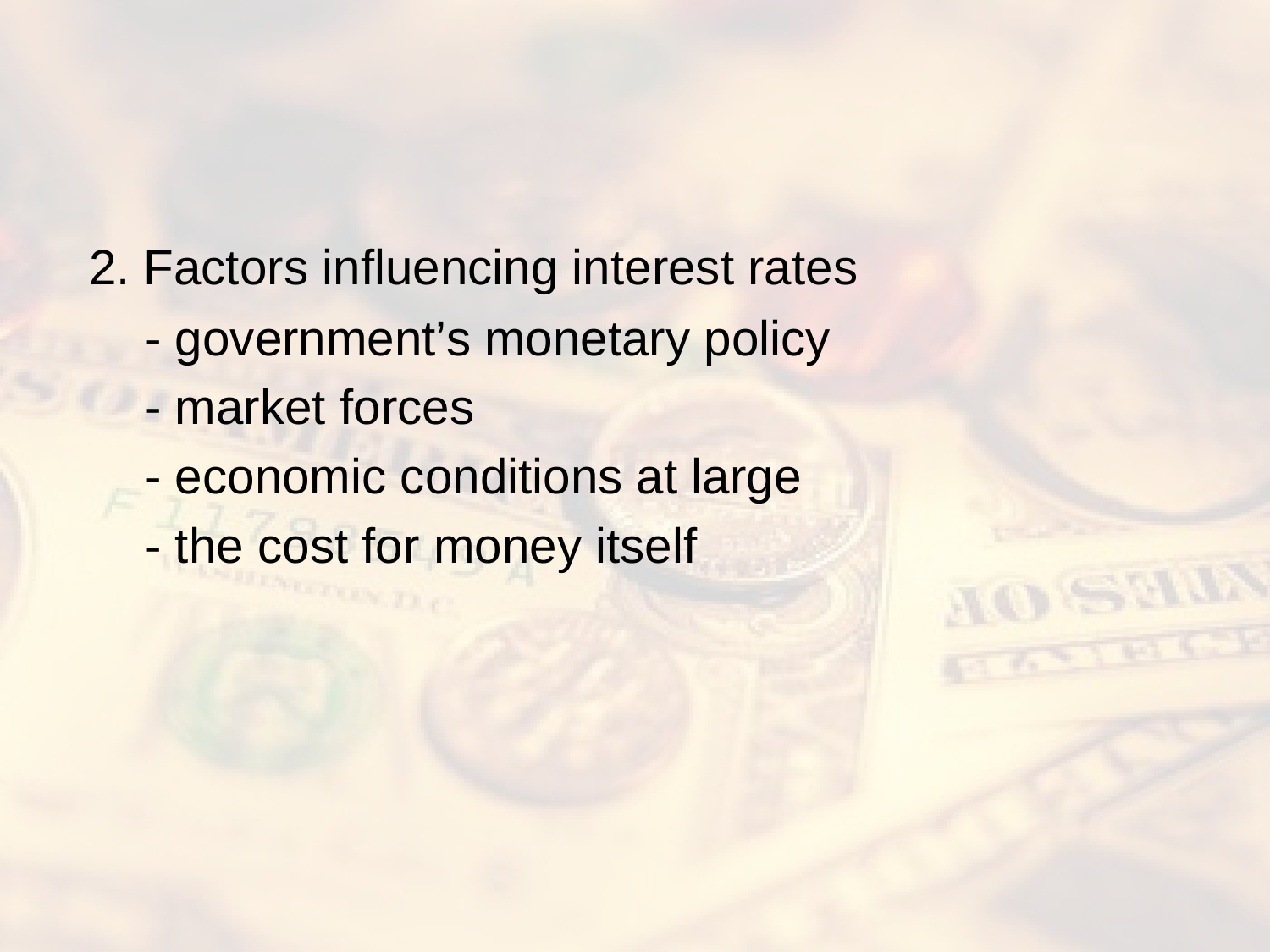

#
 2. Factors influencing interest rates
     - government’s monetary policy
     - market forces
     - economic conditions at large
     - the cost for money itself